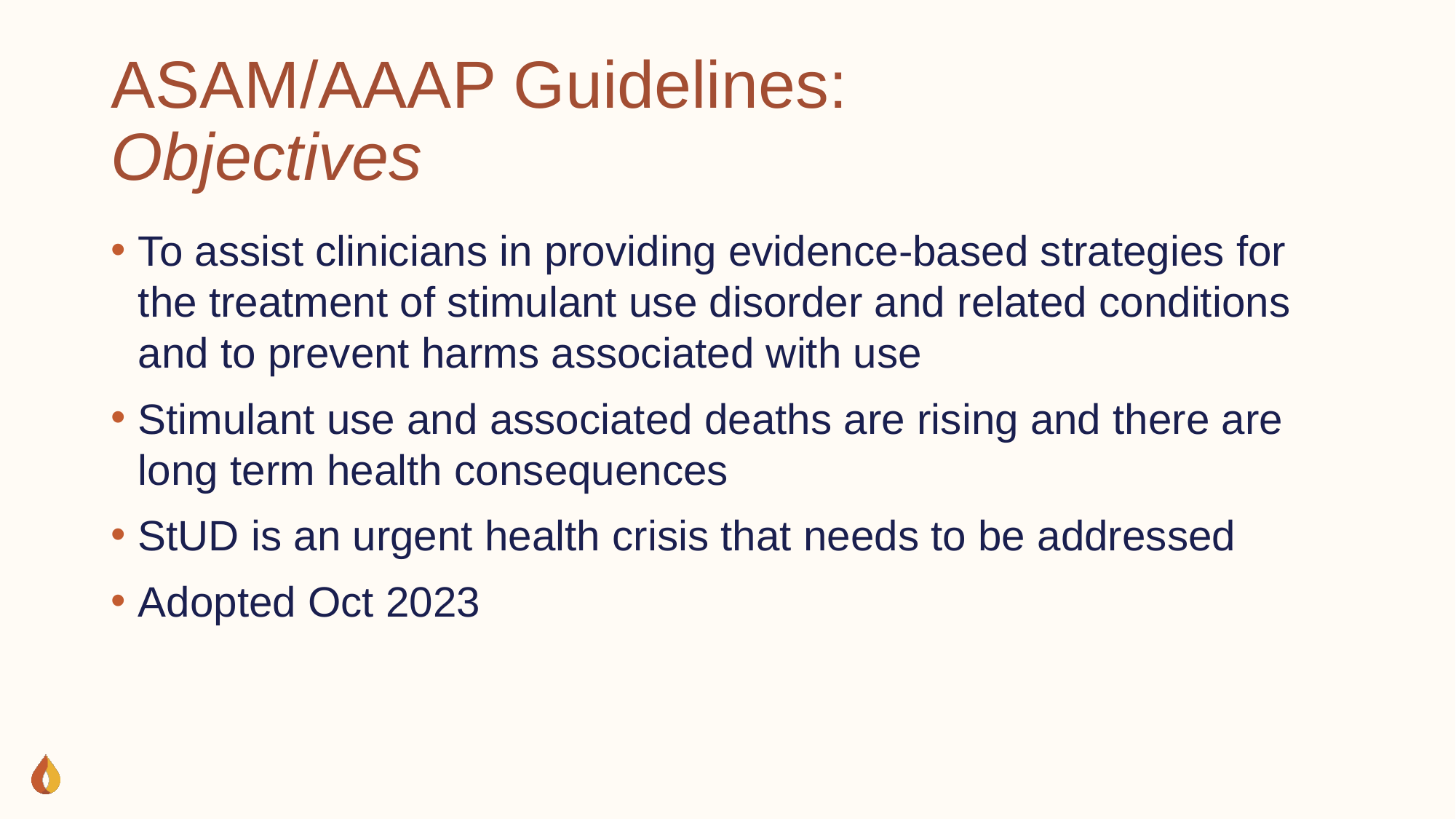

# ASAM/AAAP Guidelines: Objectives
To assist clinicians in providing evidence-based strategies for the treatment of stimulant use disorder and related conditions and to prevent harms associated with use
Stimulant use and associated deaths are rising and there are long term health consequences
StUD is an urgent health crisis that needs to be addressed
Adopted Oct 2023